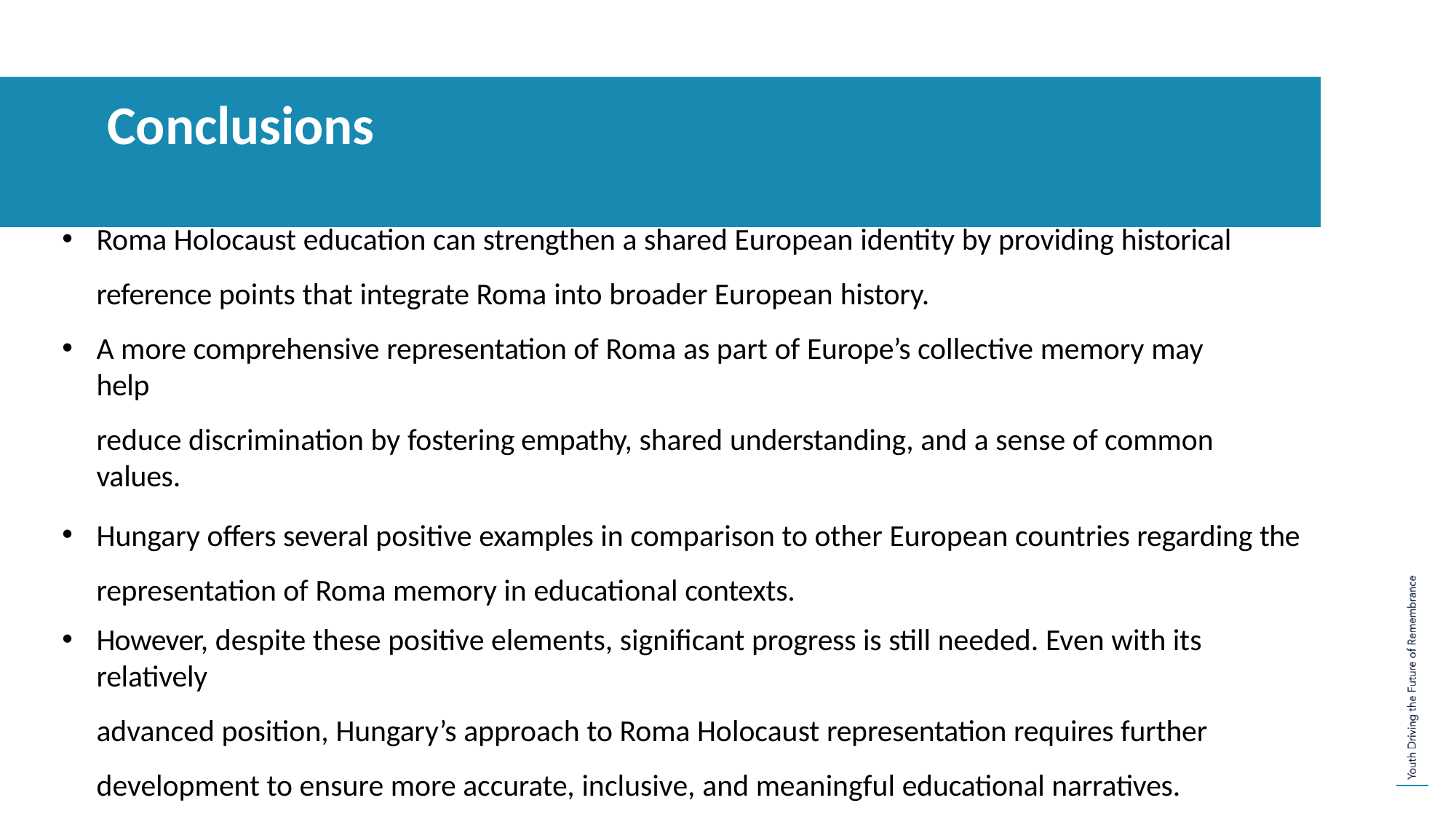

# Conclusions
Roma Holocaust education can strengthen a shared European identity by providing historical reference points that integrate Roma into broader European history.
A more comprehensive representation of Roma as part of Europe’s collective memory may help
reduce discrimination by fostering empathy, shared understanding, and a sense of common values.
Hungary offers several positive examples in comparison to other European countries regarding the representation of Roma memory in educational contexts.
However, despite these positive elements, significant progress is still needed. Even with its relatively
advanced position, Hungary’s approach to Roma Holocaust representation requires further
development to ensure more accurate, inclusive, and meaningful educational narratives.